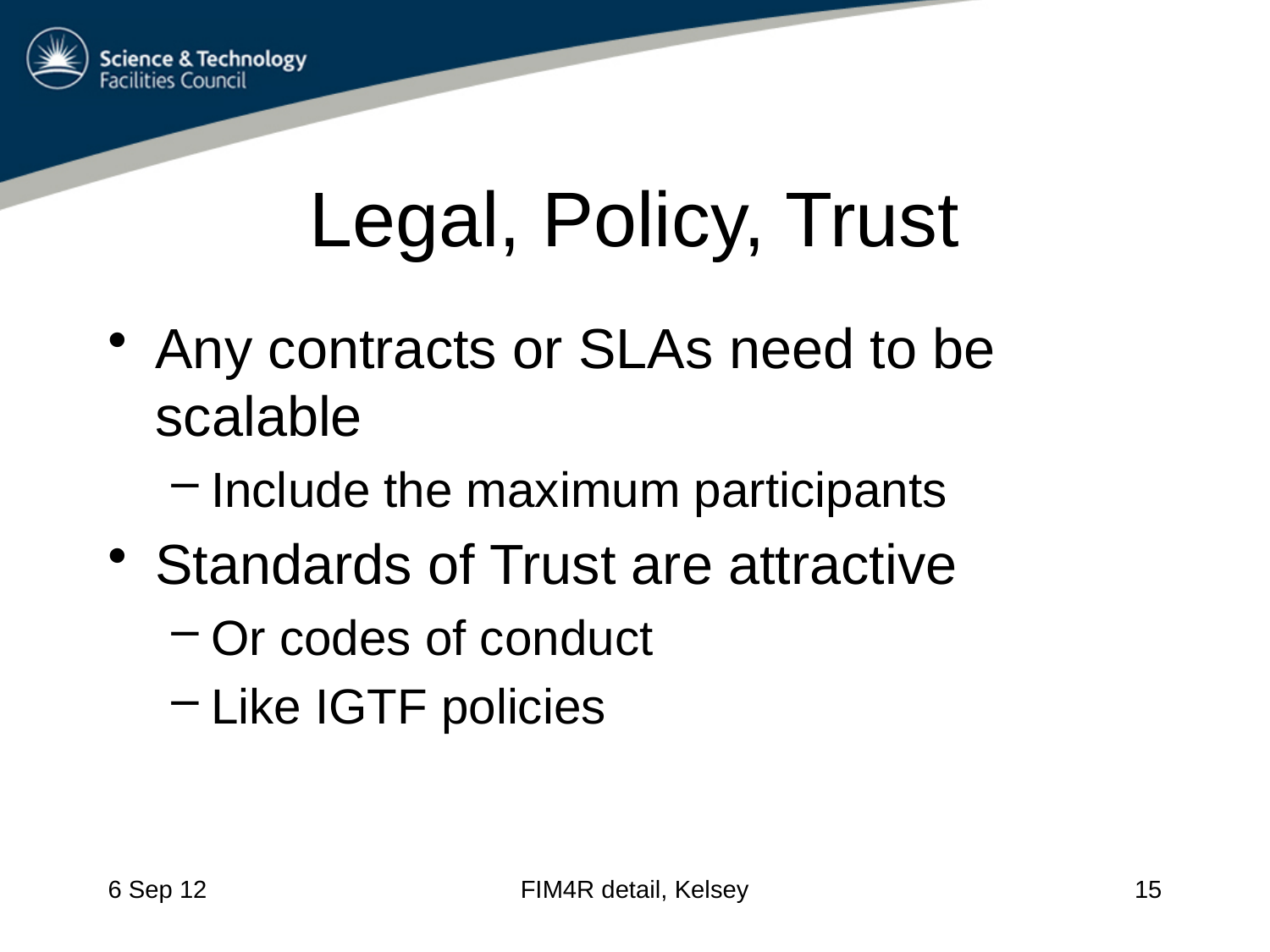

# Legal, Policy, Trust
Any contracts or SLAs need to be scalable
Include the maximum participants
Standards of Trust are attractive
Or codes of conduct
Like IGTF policies
6 Sep 12
FIM4R detail, Kelsey
15